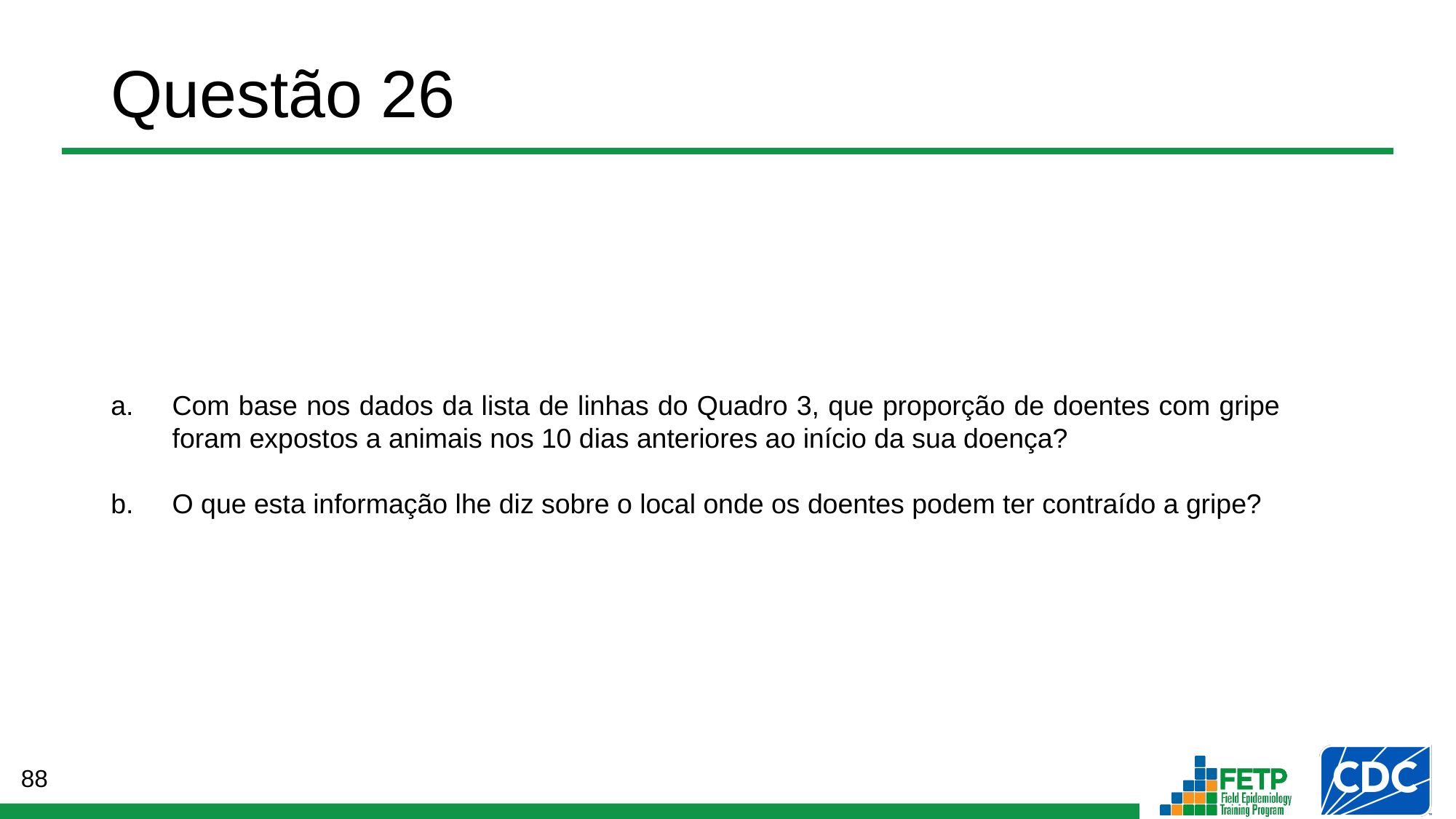

# Questão 26
Com base nos dados da lista de linhas do Quadro 3, que proporção de doentes com gripe foram expostos a animais nos 10 dias anteriores ao início da sua doença?

O que esta informação lhe diz sobre o local onde os doentes podem ter contraído a gripe?